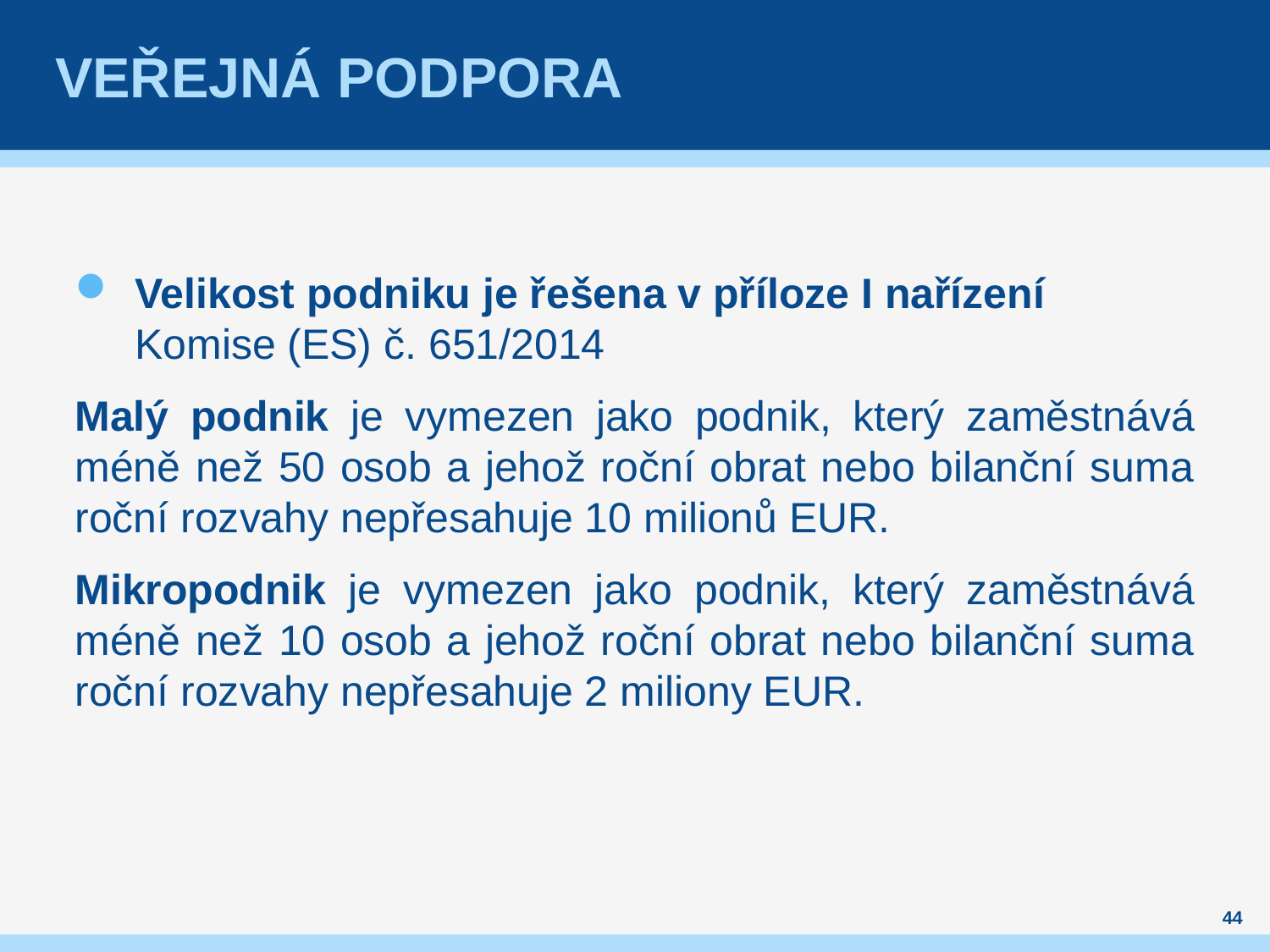

# Veřejná podpora
Velikost podniku je řešena v příloze I nařízení Komise (ES) č. 651/2014
Malý podnik je vymezen jako podnik, který zaměstnává méně než 50 osob a jehož roční obrat nebo bilanční suma roční rozvahy nepřesahuje 10 milionů EUR.
Mikropodnik je vymezen jako podnik, který zaměstnává méně než 10 osob a jehož roční obrat nebo bilanční suma roční rozvahy nepřesahuje 2 miliony EUR.
44